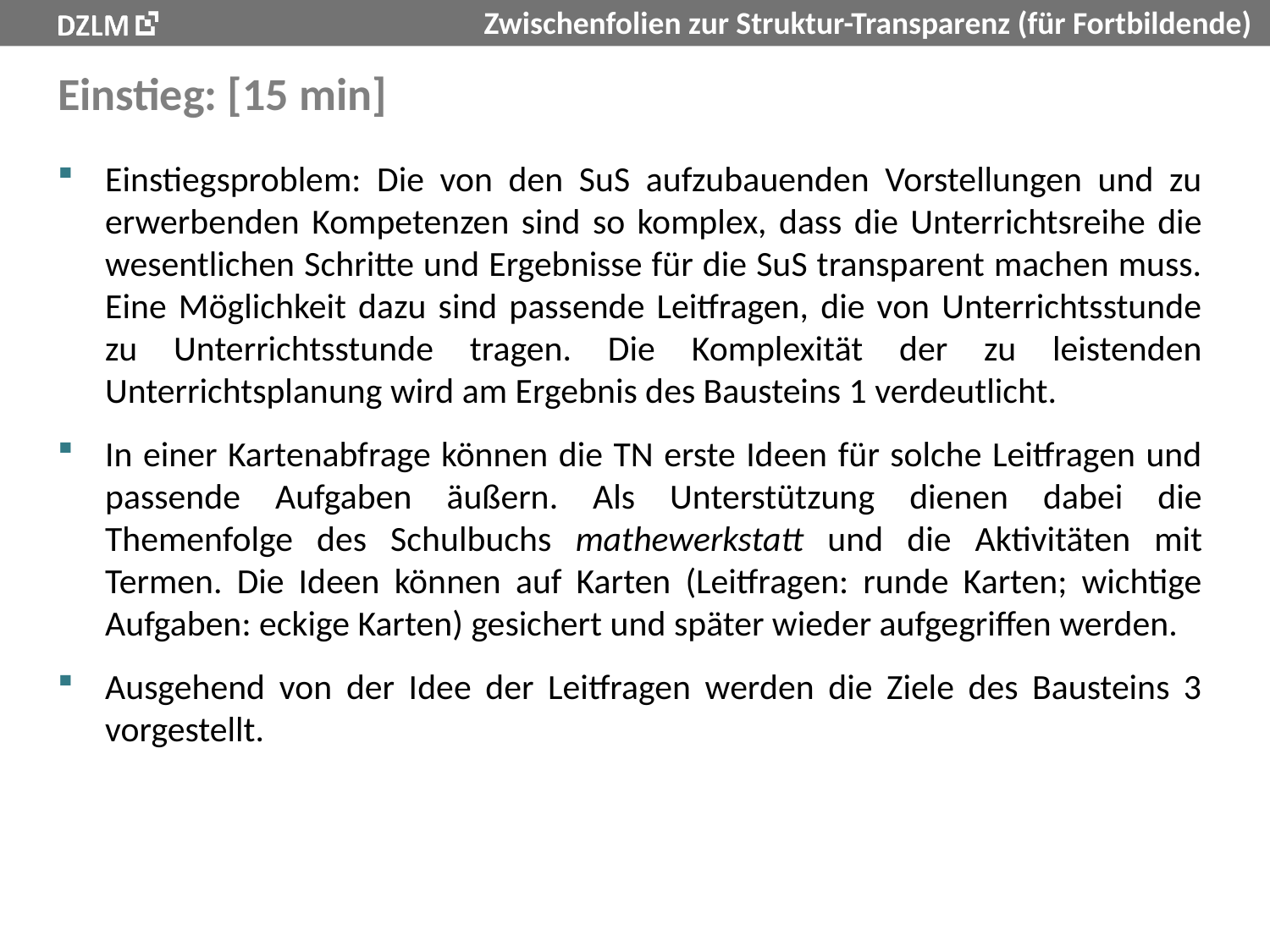

# Einstieg: [15 min]
Einstiegsproblem: Die von den SuS aufzubauenden Vorstellungen und zu erwerbenden Kompetenzen sind so komplex, dass die Unterrichtsreihe die wesentlichen Schritte und Ergebnisse für die SuS transparent machen muss. Eine Möglichkeit dazu sind passende Leitfragen, die von Unterrichtsstunde zu Unterrichtsstunde tragen. Die Komplexität der zu leistenden Unterrichtsplanung wird am Ergebnis des Bausteins 1 verdeutlicht.
In einer Kartenabfrage können die TN erste Ideen für solche Leitfragen und passende Aufgaben äußern. Als Unterstützung dienen dabei die Themenfolge des Schulbuchs mathewerkstatt und die Aktivitäten mit Termen. Die Ideen können auf Karten (Leitfragen: runde Karten; wichtige Aufgaben: eckige Karten) gesichert und später wieder aufgegriffen werden.
Ausgehend von der Idee der Leitfragen werden die Ziele des Bausteins 3 vorgestellt.